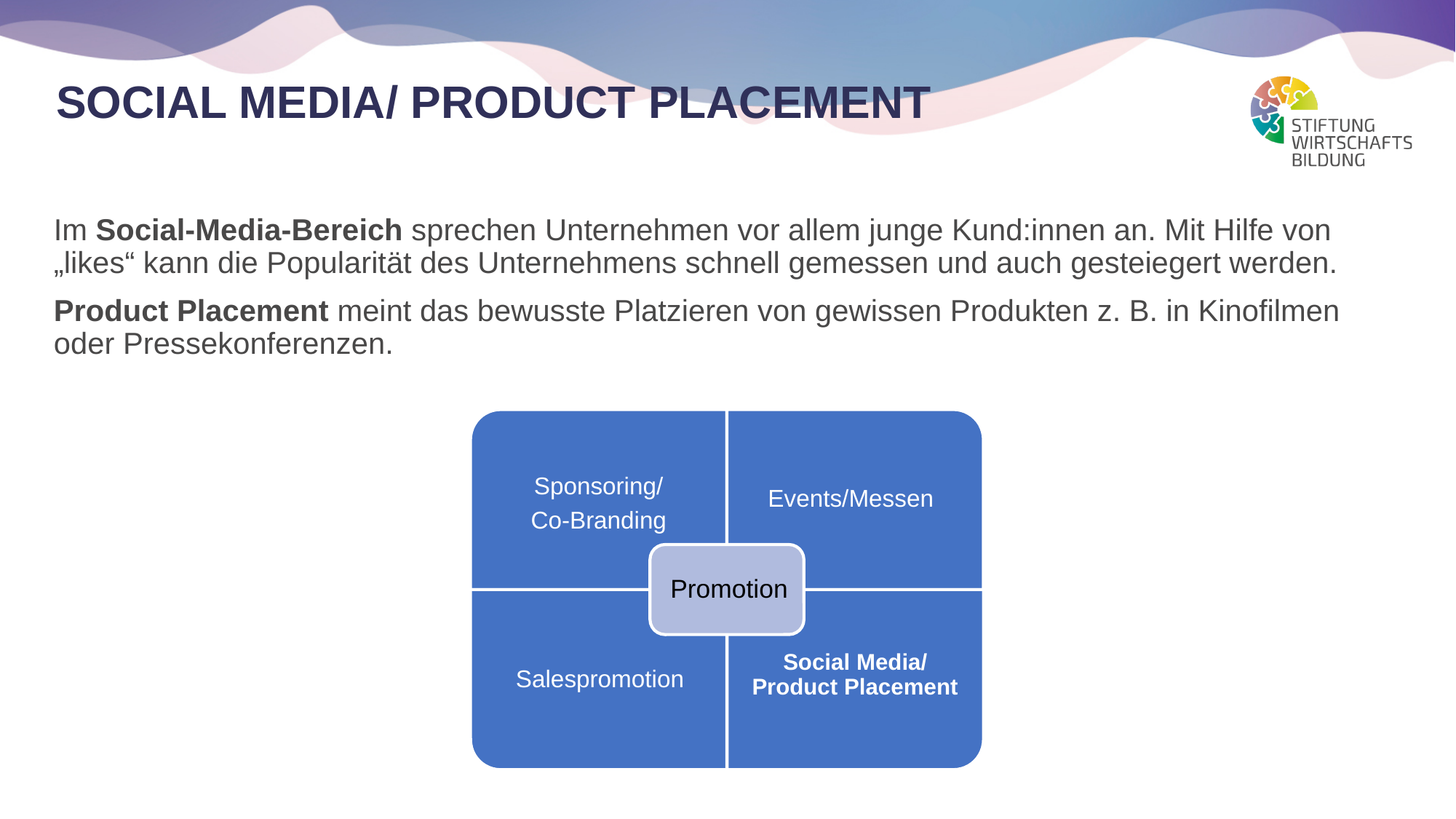

# Social Media/ Product Placement
Im Social-Media-Bereich sprechen Unternehmen vor allem junge Kund:innen an. Mit Hilfe von „likes“ kann die Popularität des Unternehmens schnell gemessen und auch gesteiegert werden.
Product Placement meint das bewusste Platzieren von gewissen Produkten z. B. in Kinofilmen oder Pressekonferenzen.
Sponsoring/
Co-Branding
Events/Messen
Salespromotion
Social Media/ Product Placement
Promotion